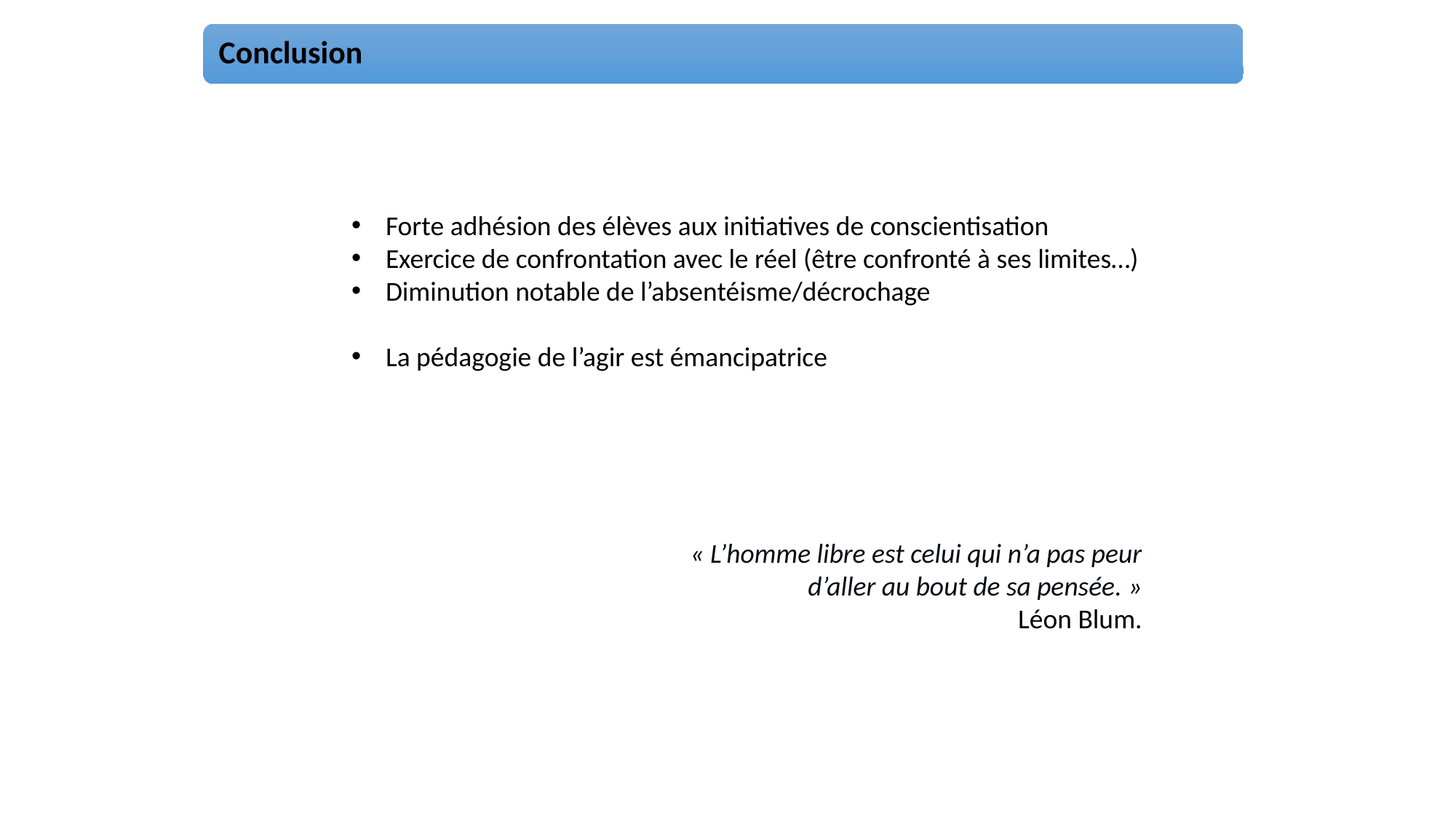

Conclusion
Forte adhésion des élèves aux initiatives de conscientisation
Exercice de confrontation avec le réel (être confronté à ses limites…)
Diminution notable de l’absentéisme/décrochage

La pédagogie de l’agir est émancipatrice
« L’homme libre est celui qui n’a pas peur d’aller au bout de sa pensée. »
Léon Blum.